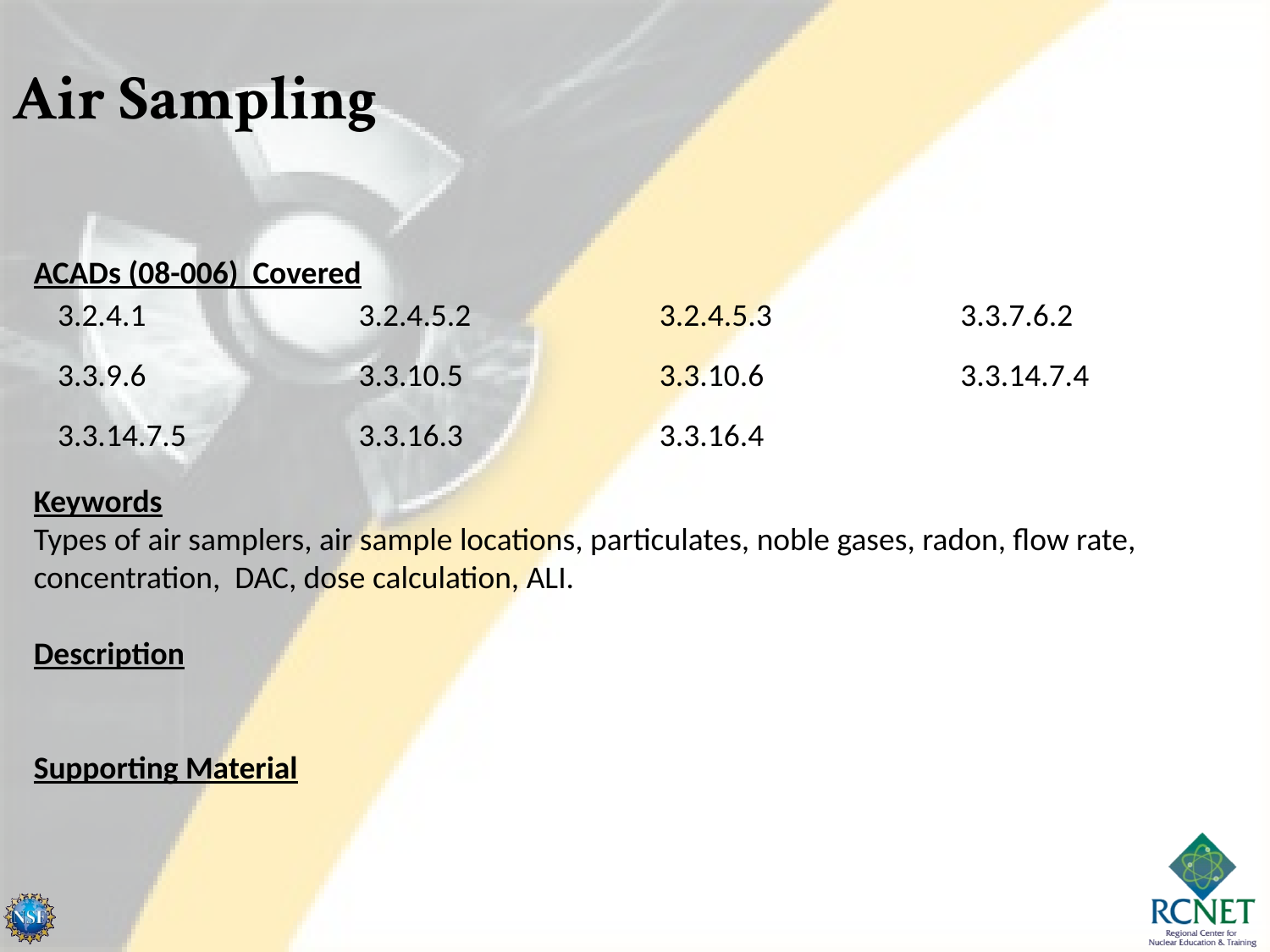

Air Sampling
ACADs (08-006)  Covered

Keywords
Types of air samplers, air sample locations, particulates, noble gases, radon, flow rate, concentration,  DAC, dose calculation, ALI.

Description

Supporting Material

| 3.2.4.1 | 3.2.4.5.2 | 3.2.4.5.3 | 3.3.7.6.2 |
| --- | --- | --- | --- |
| 3.3.9.6 | 3.3.10.5 | 3.3.10.6 | 3.3.14.7.4 |
| 3.3.14.7.5 | 3.3.16.3 | 3.3.16.4 |  |